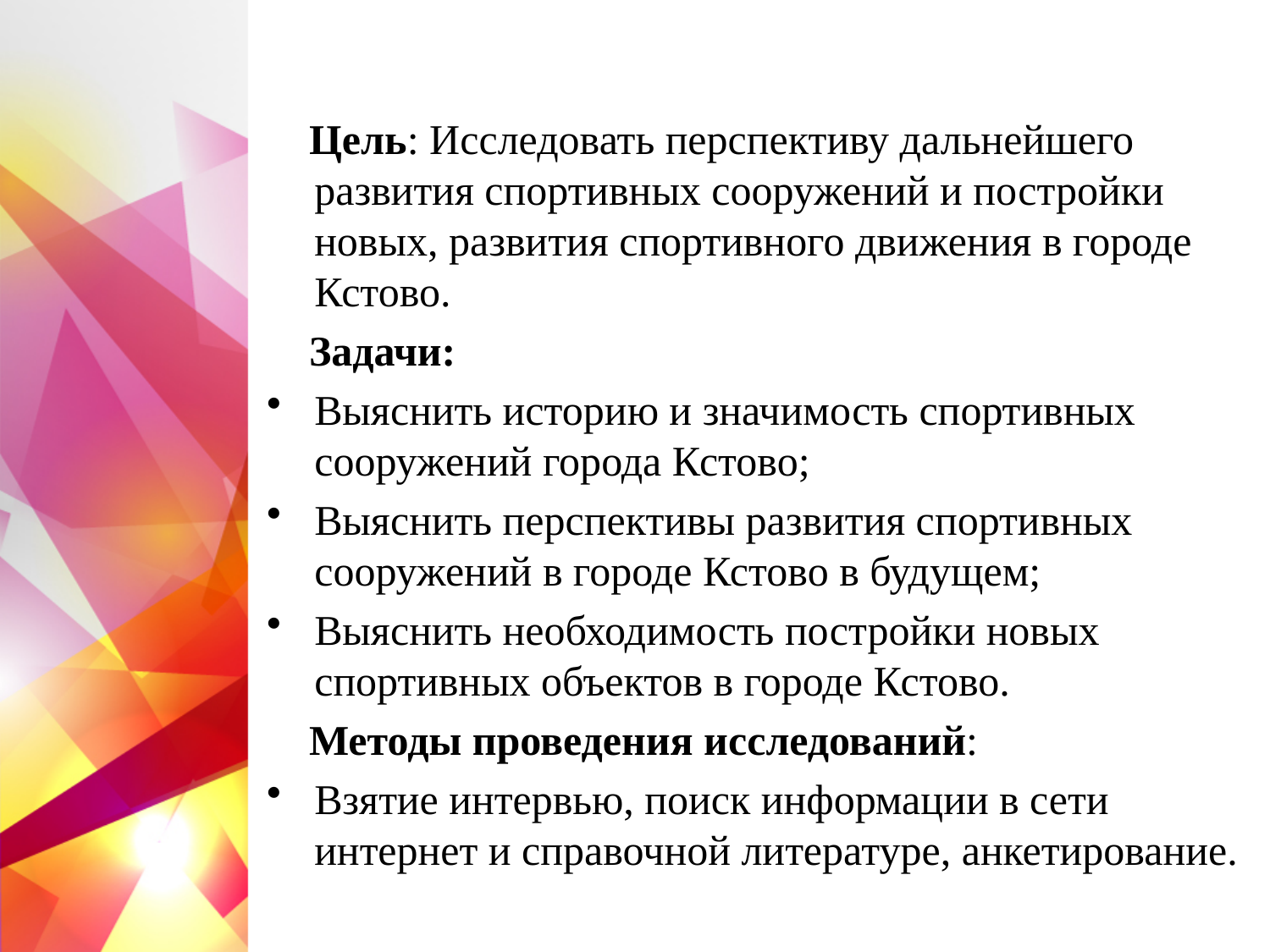

Цель: Исследовать перспективу дальнейшего развития спортивных сооружений и постройки новых, развития спортивного движения в городе Кстово.
    Задачи:
Выяснить историю и значимость спортивных сооружений города Кстово;
Выяснить перспективы развития спортивных сооружений в городе Кстово в будущем;
Выяснить необходимость постройки новых спортивных объектов в городе Кстово.
    Методы проведения исследований:
Взятие интервью, поиск информации в сети интернет и справочной литературе, анкетирование.